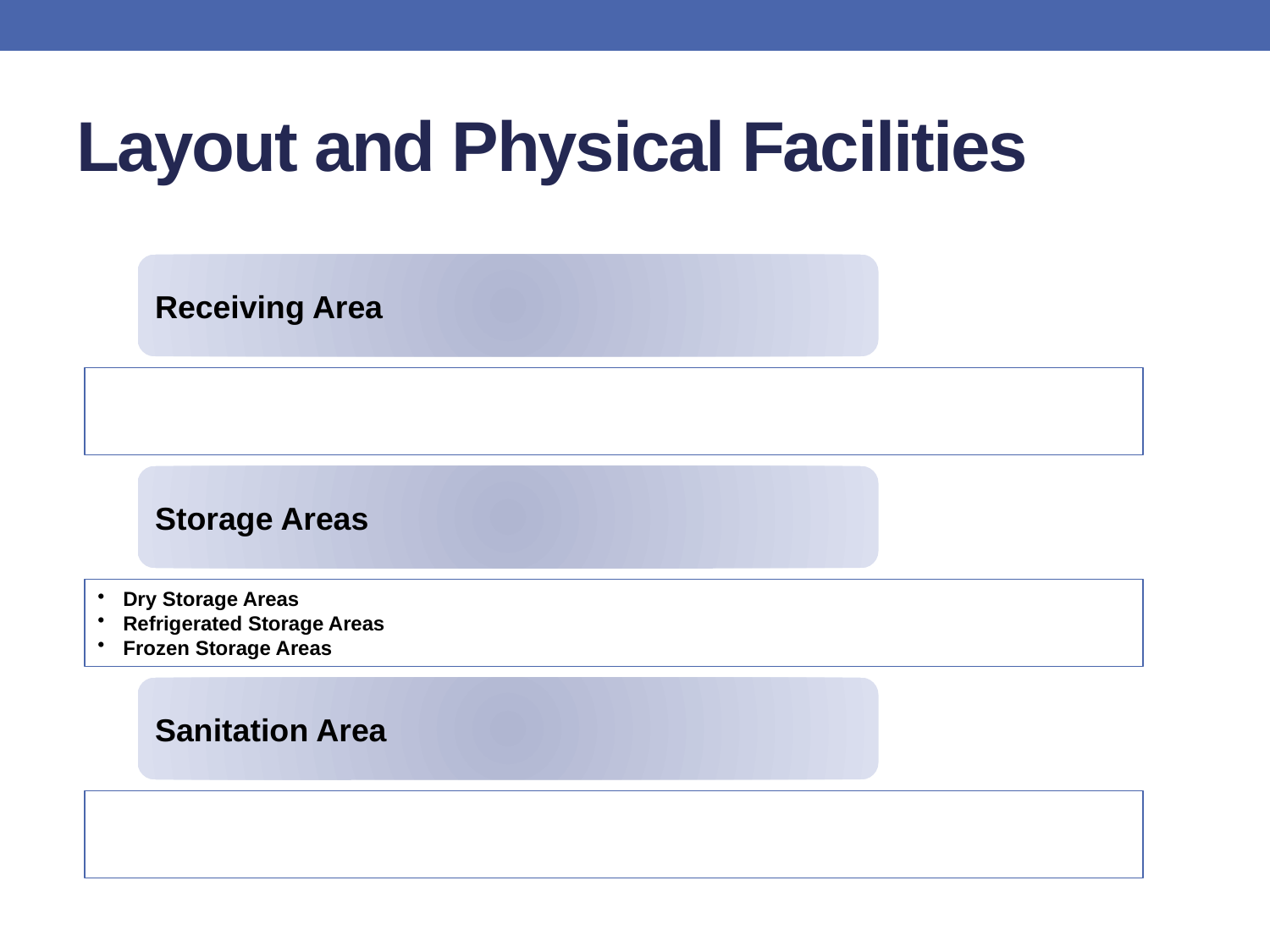

# Layout and Physical Facilities
Receiving Area
Storage Areas
Dry Storage Areas
Refrigerated Storage Areas
Frozen Storage Areas
Sanitation Area